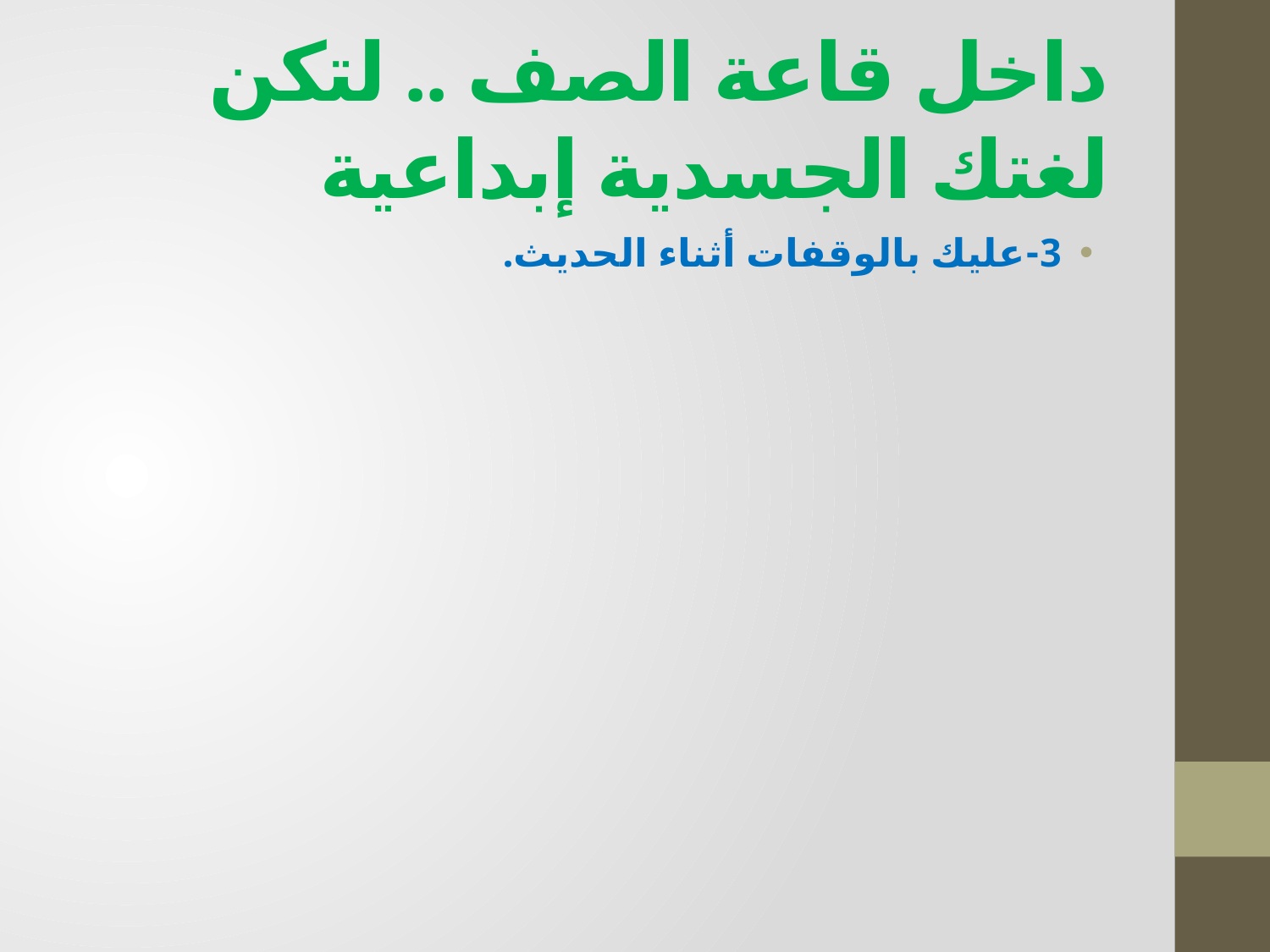

# داخل قاعة الصف .. لتكن لغتك الجسدية إبداعية
3-عليك بالوقفات أثناء الحديث.